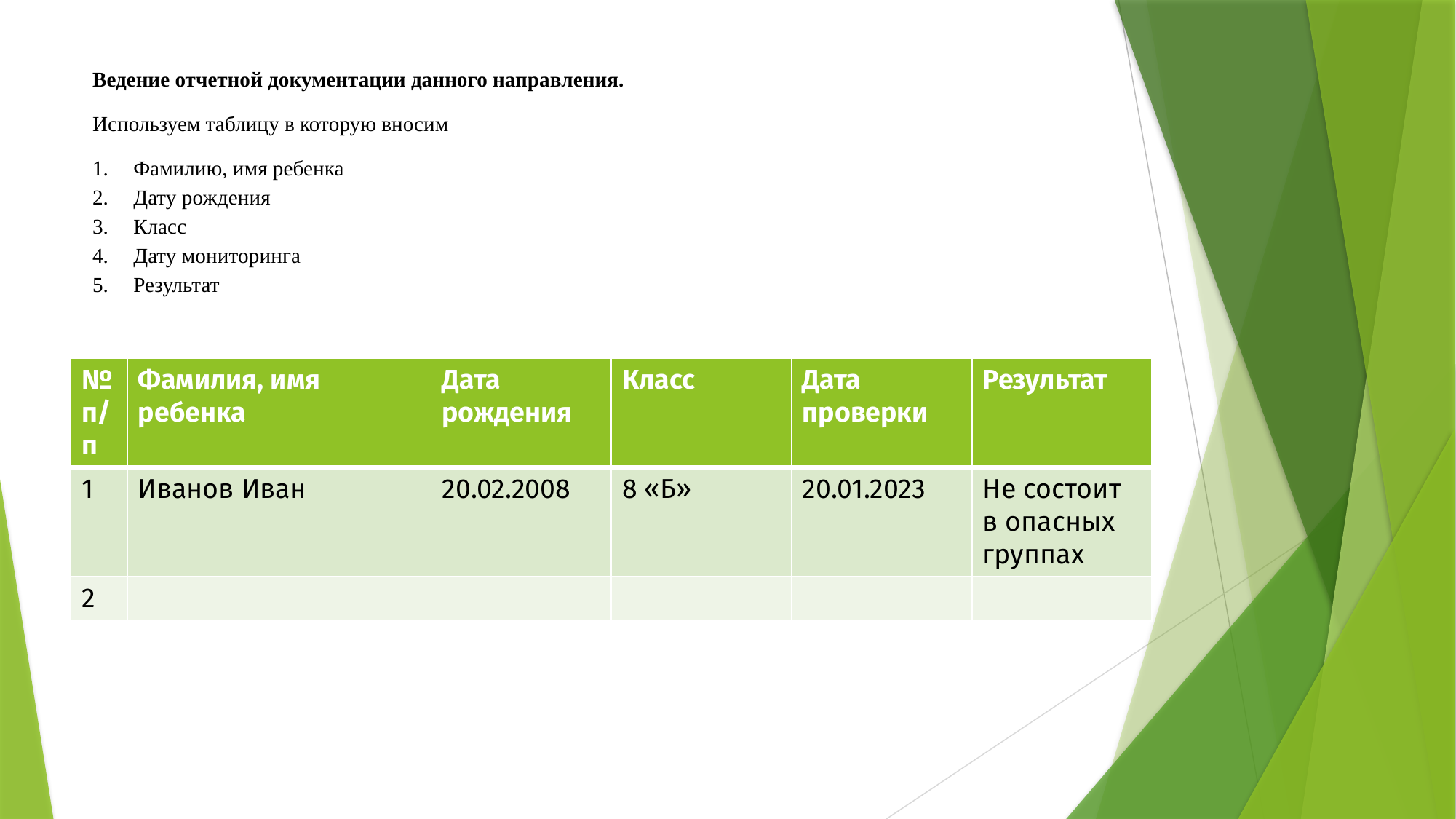

Ведение отчетной документации данного направления.
Используем таблицу в которую вносим
Фамилию, имя ребенка
Дату рождения
Класс
Дату мониторинга
Результат
| № п/п | Фамилия, имя ребенка | Дата рождения | Класс | Дата проверки | Результат |
| --- | --- | --- | --- | --- | --- |
| 1 | Иванов Иван | 20.02.2008 | 8 «Б» | 20.01.2023 | Не состоит в опасных группах |
| 2 |  |  |  |  |  |